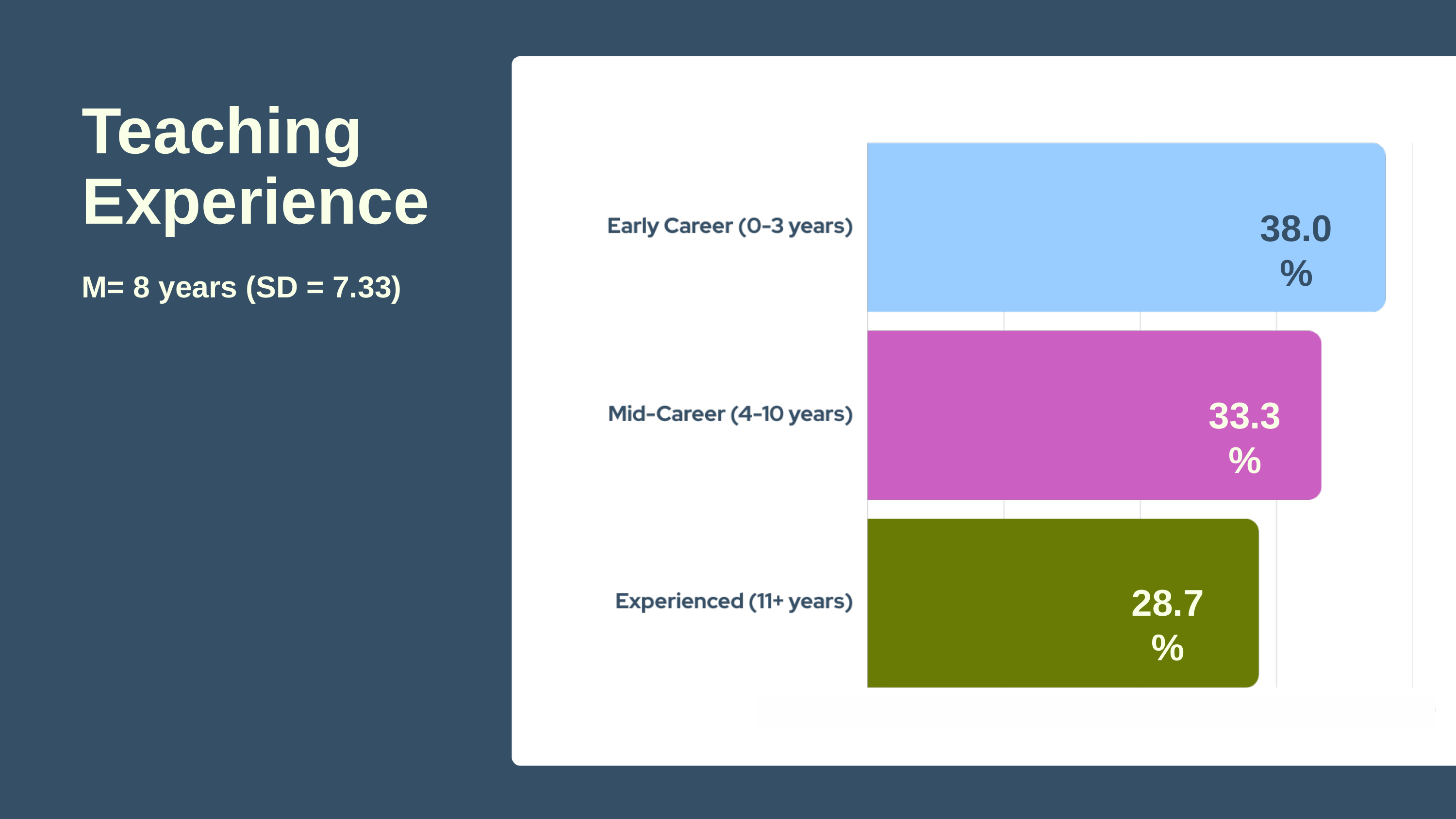

Teaching Experience
38.0%
M= 8 years (SD = 7.33)
33.3%
28.7%